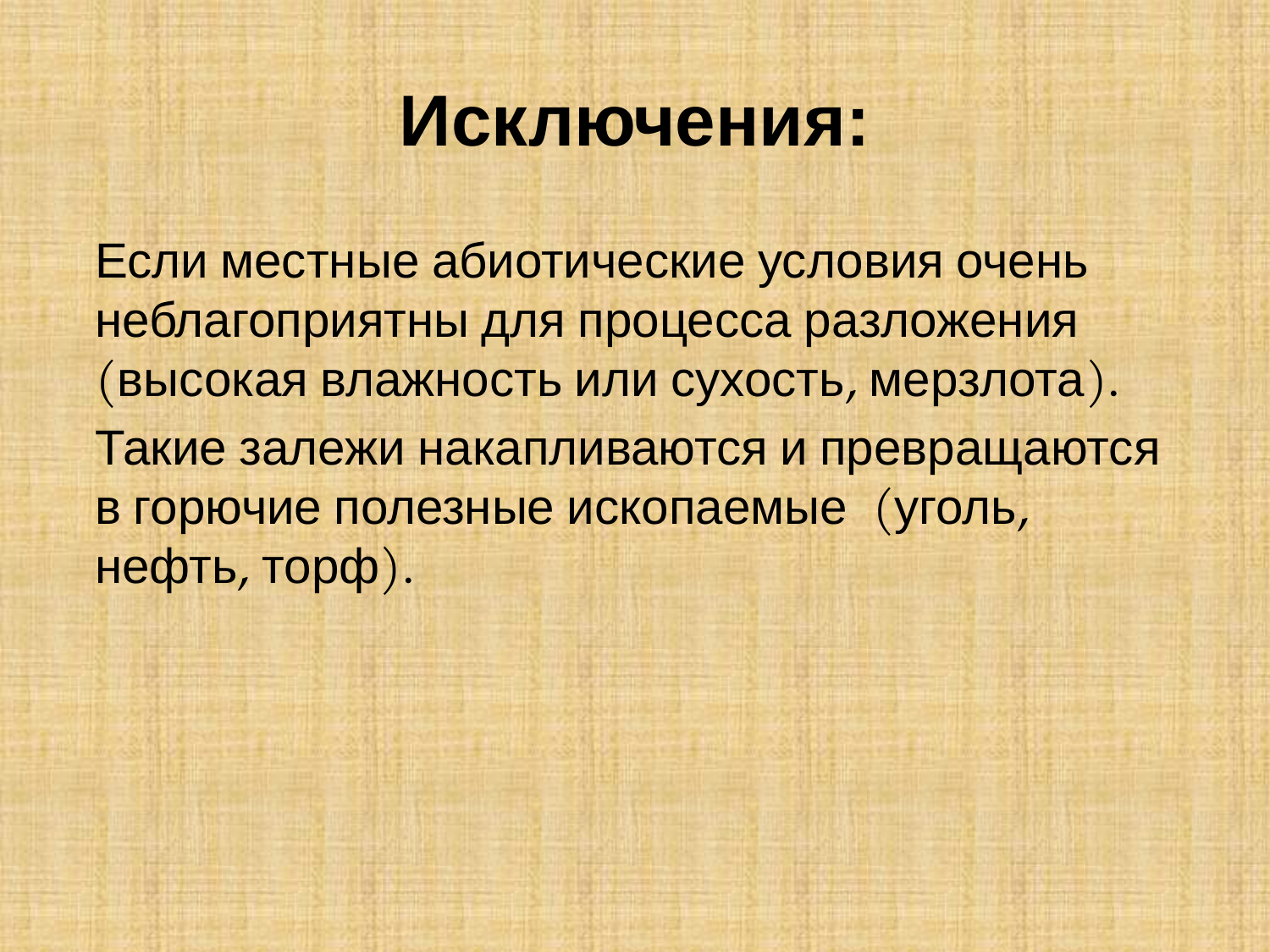

# Исключения:
Если местные абиотические условия очень неблагоприятны для процесса разложения (высокая влажность или сухость, мерзлота).
Такие залежи накапливаются и превращаются в горючие полезные ископаемые  (уголь, нефть, торф).